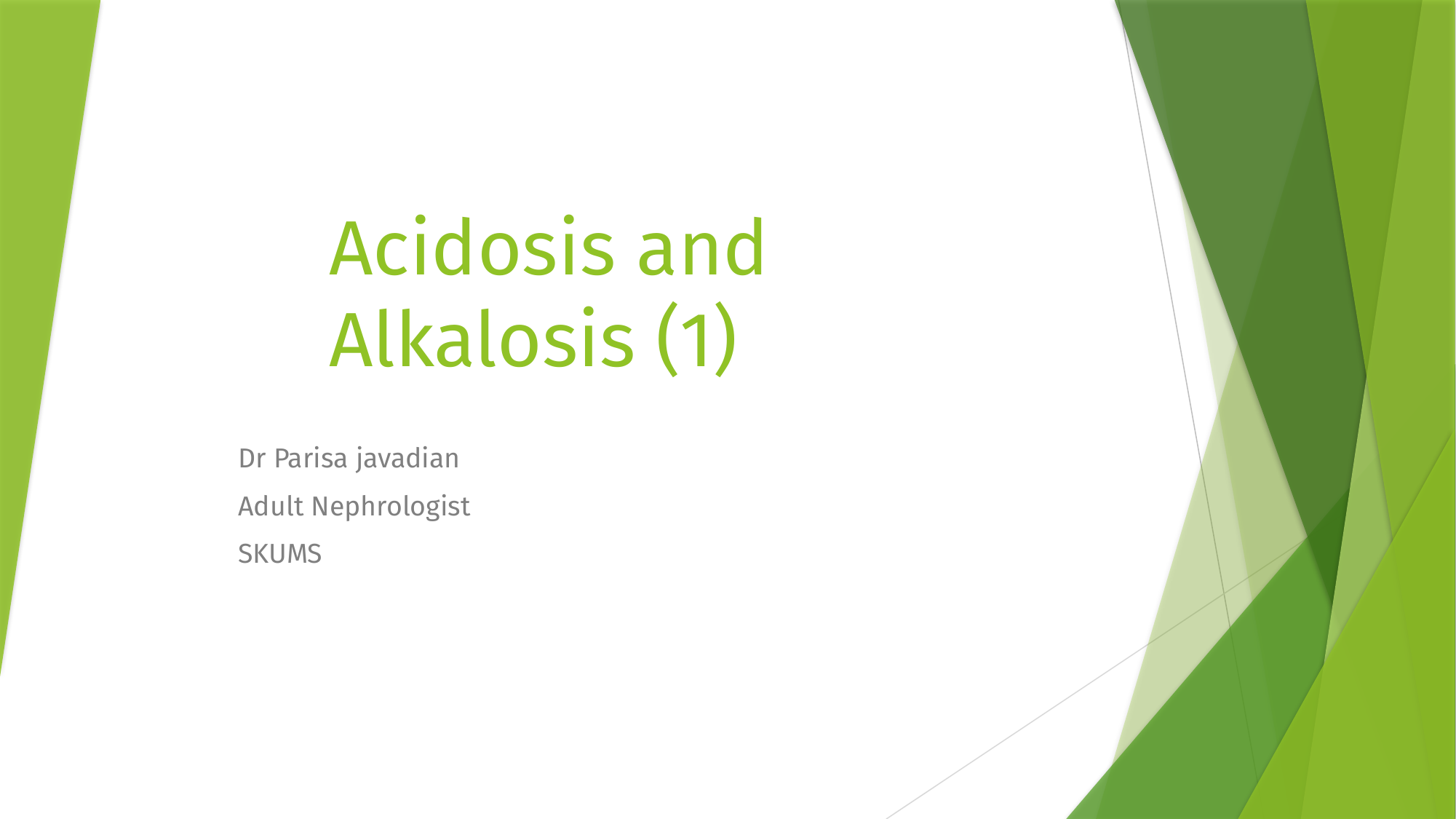

# Acidosis and Alkalosis (1)
Dr Parisa javadian
Adult Nephrologist
SKUMS